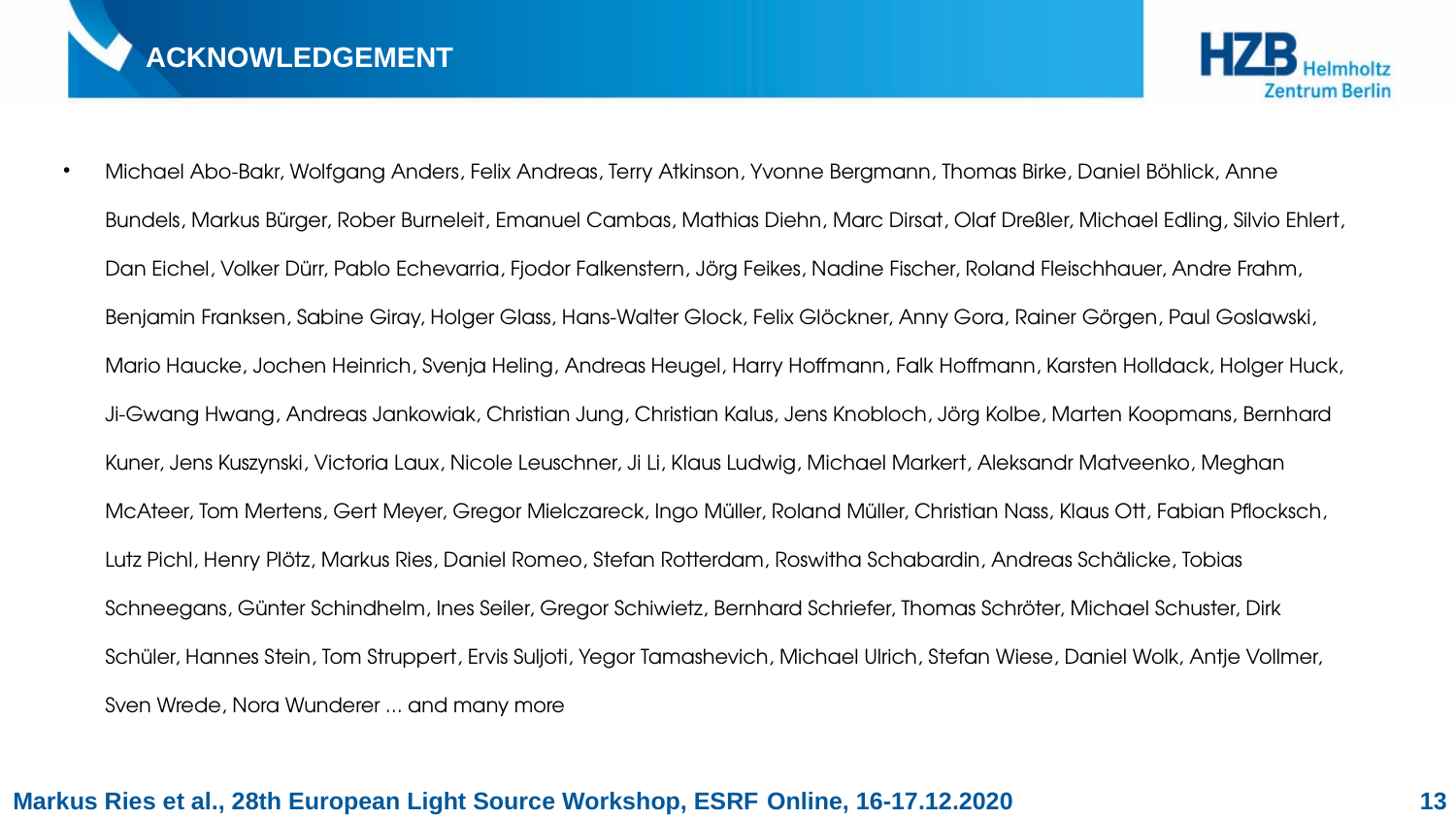

# ACKNOWLEDGEMENT
Michael Abo-Bakr, Wolfgang Anders, Felix Andreas, Terry Atkinson, Yvonne Bergmann, Thomas Birke, Daniel Böhlick, Anne Bundels, Markus Bürger, Rober Burneleit, Emanuel Cambas, Mathias Diehn, Marc Dirsat, Olaf Dreßler, Michael Edling, Silvio Ehlert, Dan Eichel, Volker Dürr, Pablo Echevarria, Fjodor Falkenstern, Jörg Feikes, Nadine Fischer, Roland Fleischhauer, Andre Frahm, Benjamin Franksen, Sabine Giray, Holger Glass, Hans-Walter Glock, Felix Glöckner, Anny Gora, Rainer Görgen, Paul Goslawski, Mario Haucke, Jochen Heinrich, Svenja Heling, Andreas Heugel, Harry Hoffmann, Falk Hoffmann, Karsten Holldack, Holger Huck, Ji-Gwang Hwang, Andreas Jankowiak, Christian Jung, Christian Kalus, Jens Knobloch, Jörg Kolbe, Marten Koopmans, Bernhard Kuner, Jens Kuszynski, Victoria Laux, Nicole Leuschner, Ji Li, Klaus Ludwig, Michael Markert, Aleksandr Matveenko, Meghan McAteer, Tom Mertens, Gert Meyer, Gregor Mielczareck, Ingo Müller, Roland Müller, Christian Nass, Klaus Ott, Fabian Pflocksch, Lutz Pichl, Henry Plötz, Markus Ries, Daniel Romeo, Stefan Rotterdam, Roswitha Schabardin, Andreas Schälicke, Tobias Schneegans, Günter Schindhelm, Ines Seiler, Gregor Schiwietz, Bernhard Schriefer, Thomas Schröter, Michael Schuster, Dirk Schüler, Hannes Stein, Tom Struppert, Ervis Suljoti, Yegor Tamashevich, Michael Ulrich, Stefan Wiese, Daniel Wolk, Antje Vollmer, Sven Wrede, Nora Wunderer … and many more

13